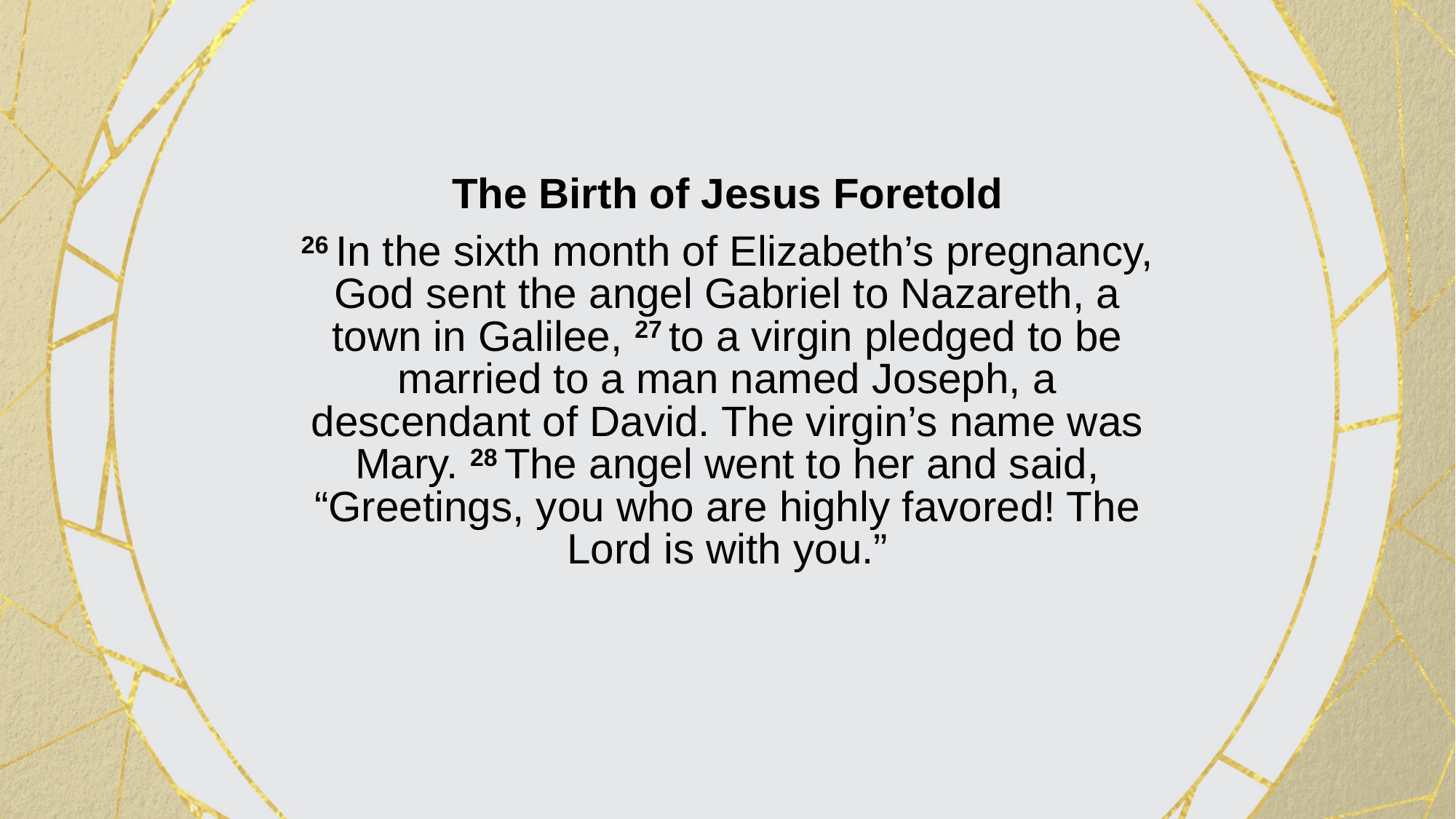

The Birth of Jesus Foretold
26 In the sixth month of Elizabeth’s pregnancy, God sent the angel Gabriel to Nazareth, a town in Galilee, 27 to a virgin pledged to be married to a man named Joseph, a descendant of David. The virgin’s name was Mary. 28 The angel went to her and said, “Greetings, you who are highly favored! The Lord is with you.”